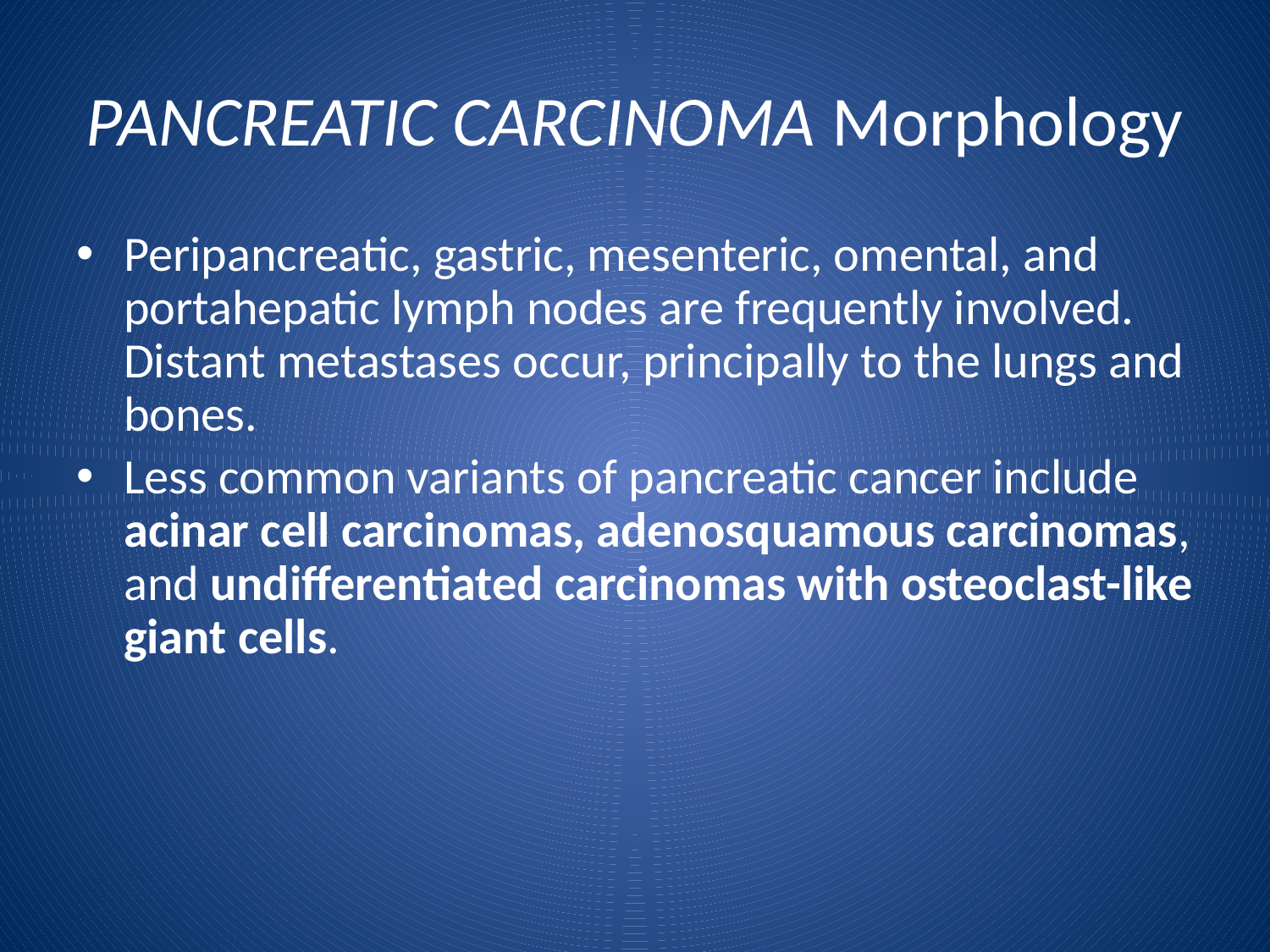

# PANCREATIC CARCINOMA Morphology
Peripancreatic, gastric, mesenteric, omental, and portahepatic lymph nodes are frequently involved. Distant metastases occur, principally to the lungs and bones.
Less common variants of pancreatic cancer include acinar cell carcinomas, adenosquamous carcinomas, and undifferentiated carcinomas with osteoclast-like giant cells.